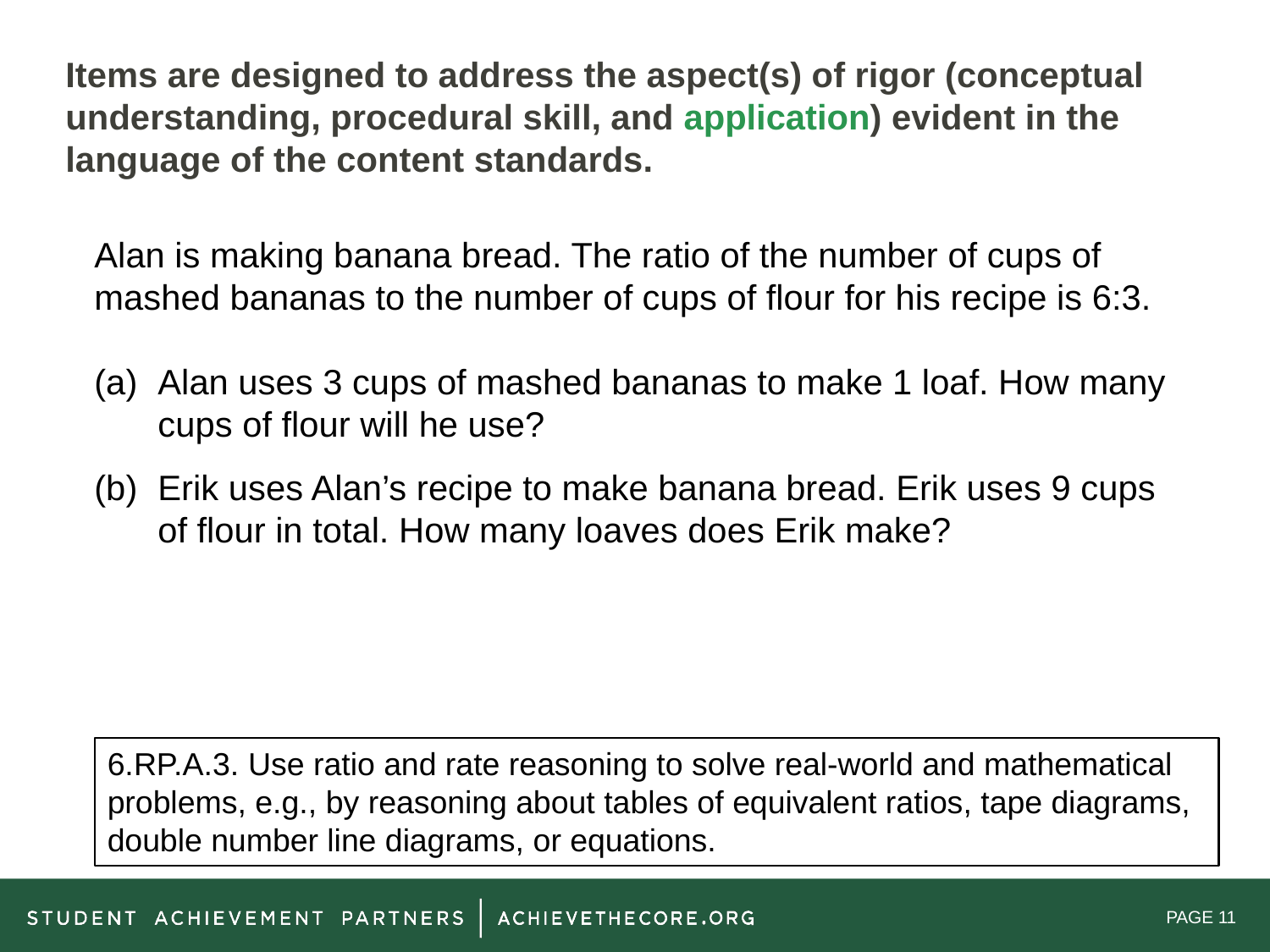

Items are designed to address the aspect(s) of rigor (conceptual understanding, procedural skill, and application) evident in the language of the content standards.
Alan is making banana bread. The ratio of the number of cups of mashed bananas to the number of cups of flour for his recipe is 6:3.

Alan uses 3 cups of mashed bananas to make 1 loaf. How many cups of flour will he use?
Erik uses Alan’s recipe to make banana bread. Erik uses 9 cups of flour in total. How many loaves does Erik make?

6.RP.A.3. Use ratio and rate reasoning to solve real-world and mathematical problems, e.g., by reasoning about tables of equivalent ratios, tape diagrams, double number line diagrams, or equations.